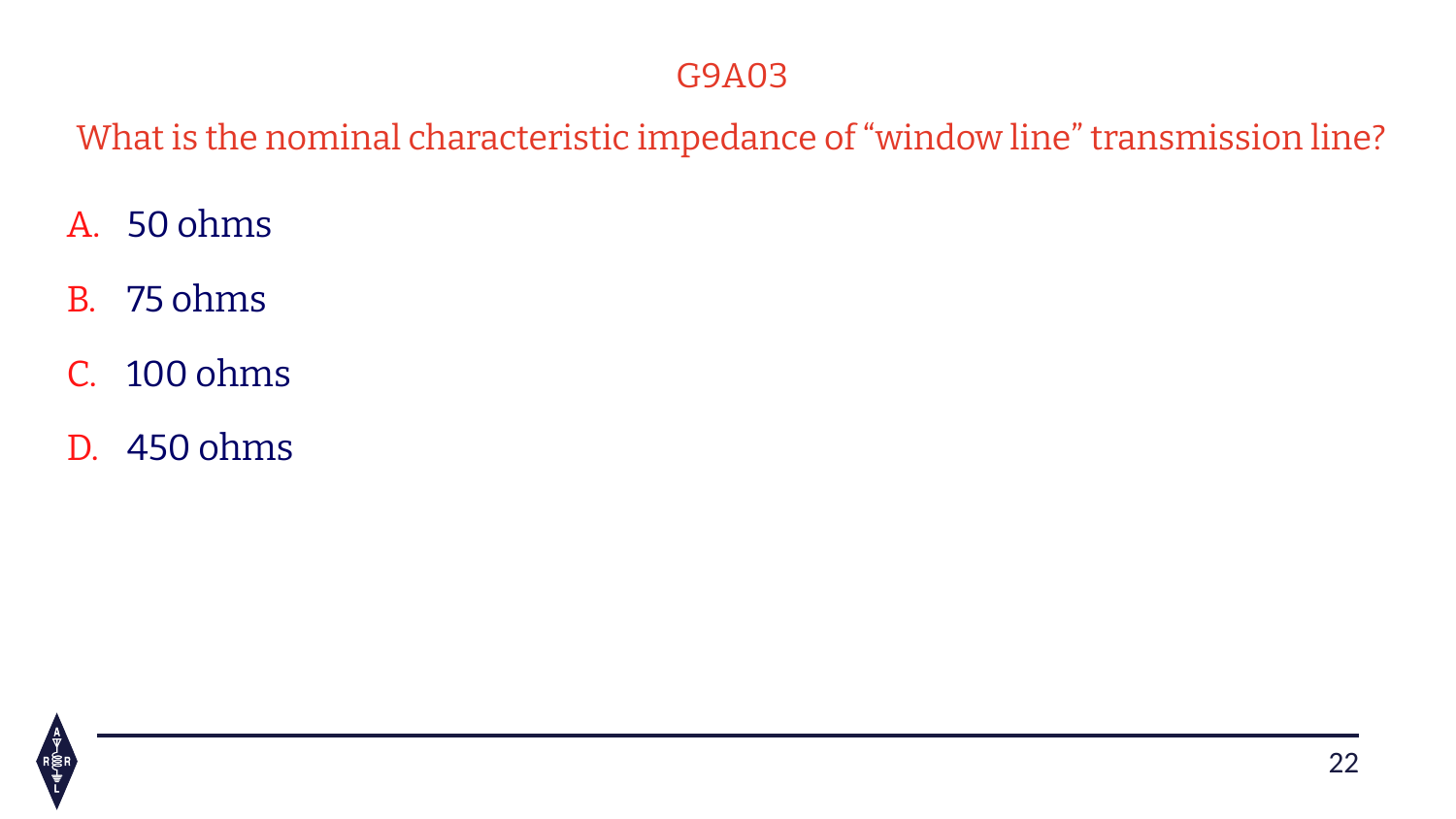

G9A03
What is the nominal characteristic impedance of “window line” transmission line?
50 ohms
75 ohms
100 ohms
450 ohms
22